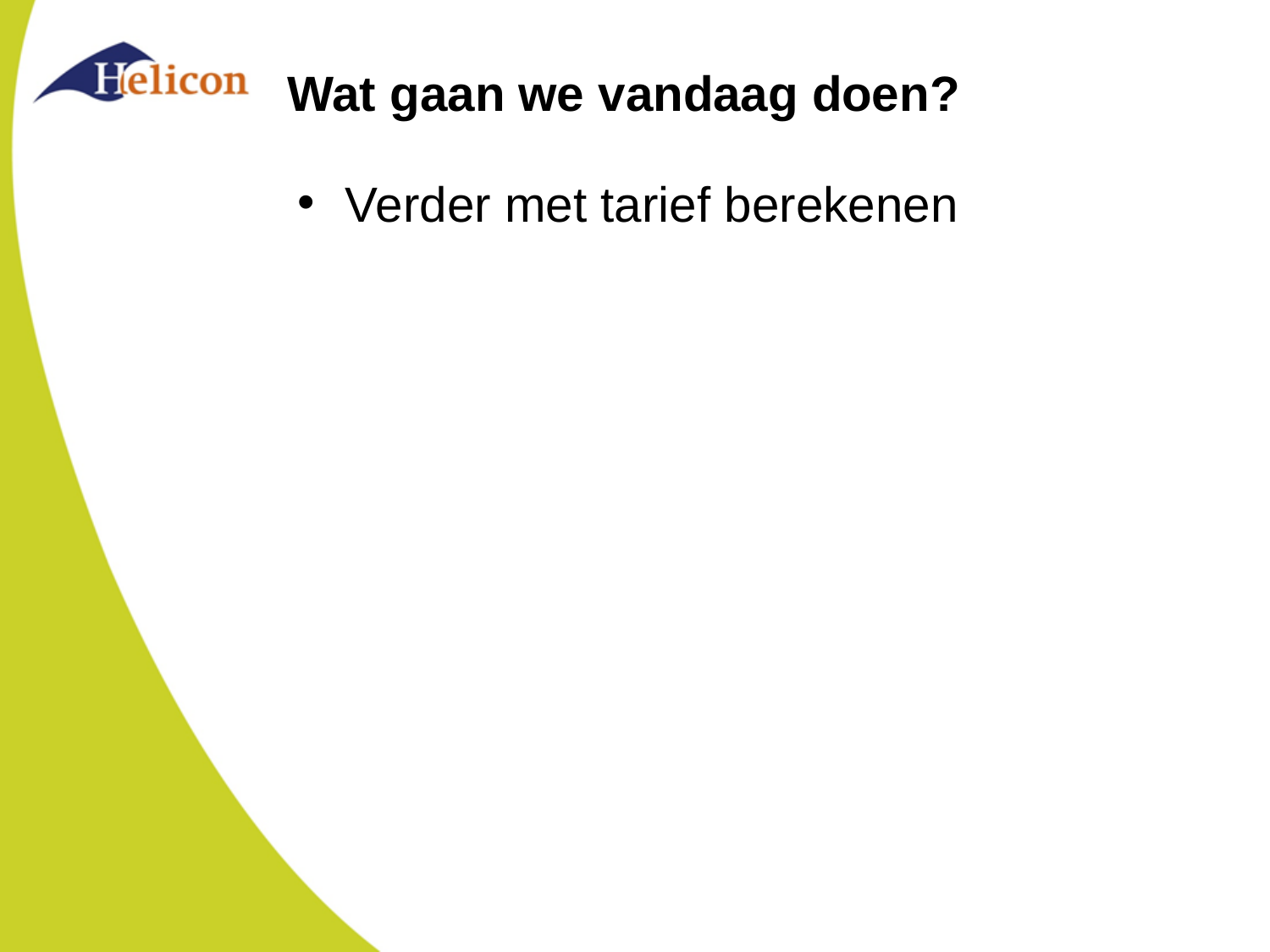

# Wat gaan we vandaag doen?
Verder met tarief berekenen